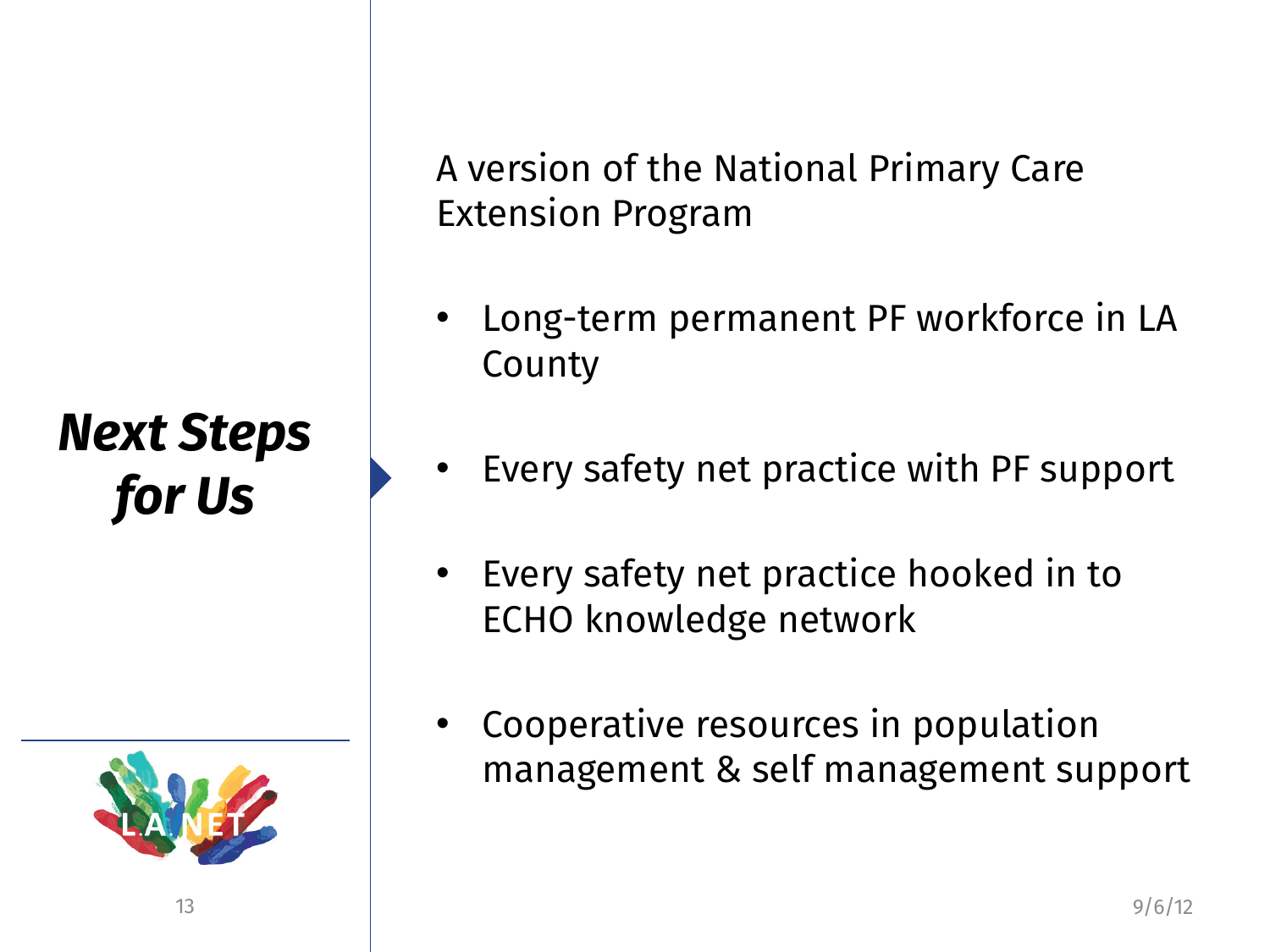

A version of the National Primary Care Extension Program

Long-term permanent PF workforce in LA County

Every safety net practice with PF support

Every safety net practice hooked in to ECHO knowledge network

Cooperative resources in population management & self management support

# Next Steps for Us
13
9/6/12